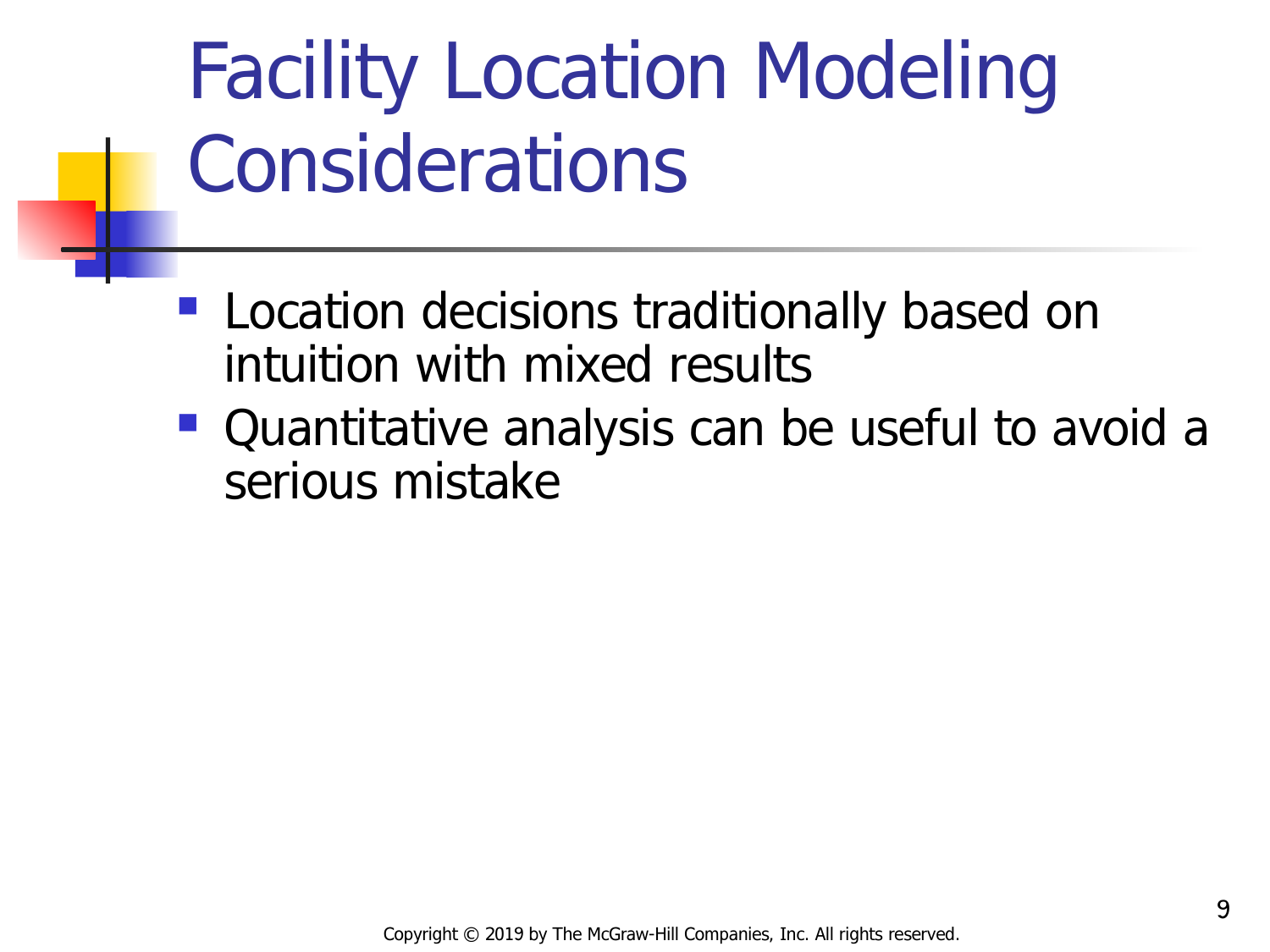

# Facility Location Modeling Considerations
Location decisions traditionally based on intuition with mixed results
Quantitative analysis can be useful to avoid a serious mistake
9
Copyright © 2019 by The McGraw-Hill Companies, Inc. All rights reserved.